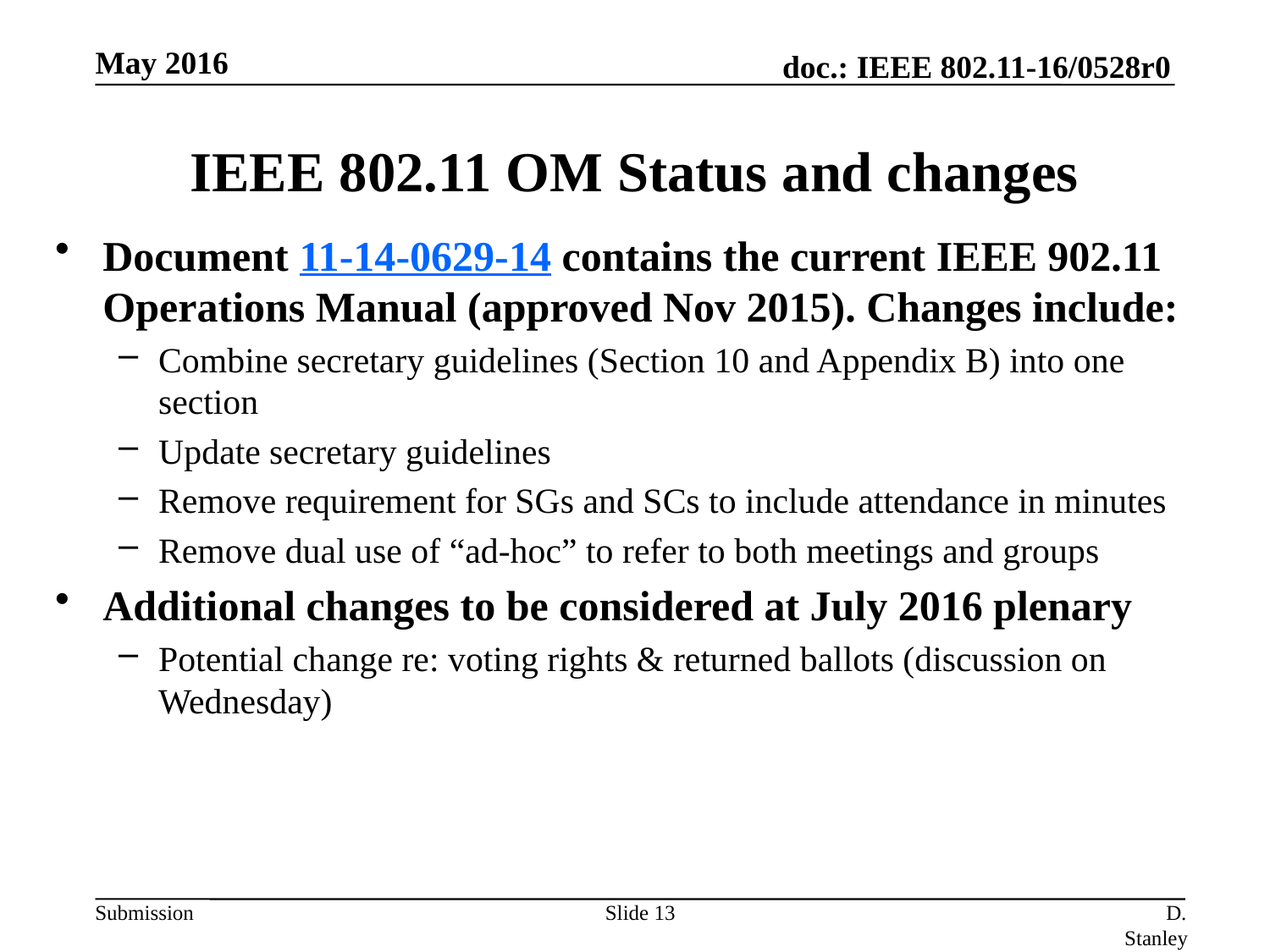

May 2016
# IEEE 802.11 OM Status and changes
Document 11-14-0629-14 contains the current IEEE 902.11 Operations Manual (approved Nov 2015). Changes include:
Combine secretary guidelines (Section 10 and Appendix B) into one section
Update secretary guidelines
Remove requirement for SGs and SCs to include attendance in minutes
Remove dual use of “ad-hoc” to refer to both meetings and groups
Additional changes to be considered at July 2016 plenary
Potential change re: voting rights & returned ballots (discussion on Wednesday)
Slide 13
D. Stanley, HP Enterprise